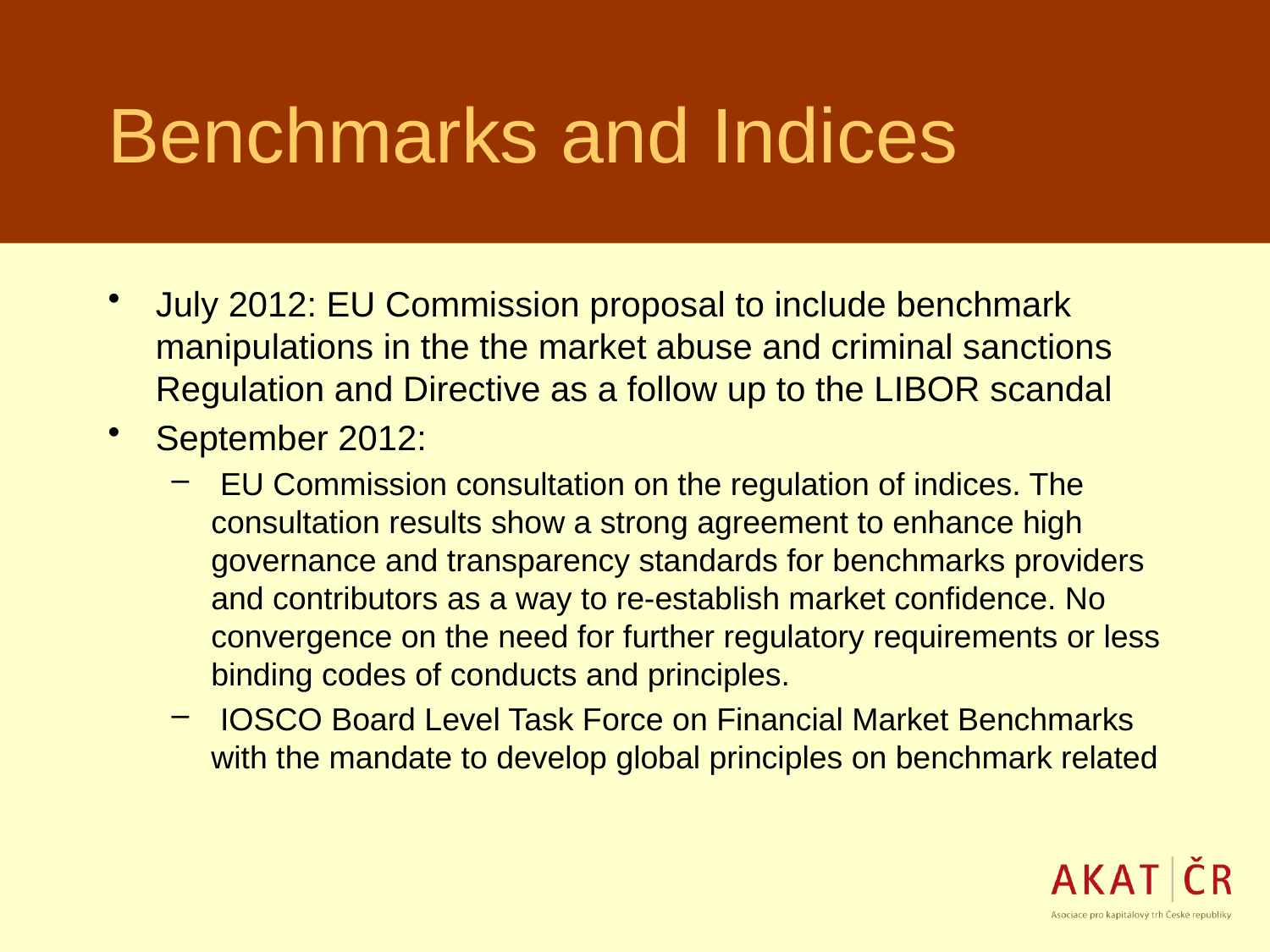

# Benchmarks and Indices
July 2012: EU Commission proposal to include benchmark manipulations in the the market abuse and criminal sanctions Regulation and Directive as a follow up to the LIBOR scandal
September 2012:
 EU Commission consultation on the regulation of indices. The consultation results show a strong agreement to enhance high governance and transparency standards for benchmarks providers and contributors as a way to re-establish market confidence. No convergence on the need for further regulatory requirements or less binding codes of conducts and principles.
 IOSCO Board Level Task Force on Financial Market Benchmarks with the mandate to develop global principles on benchmark related